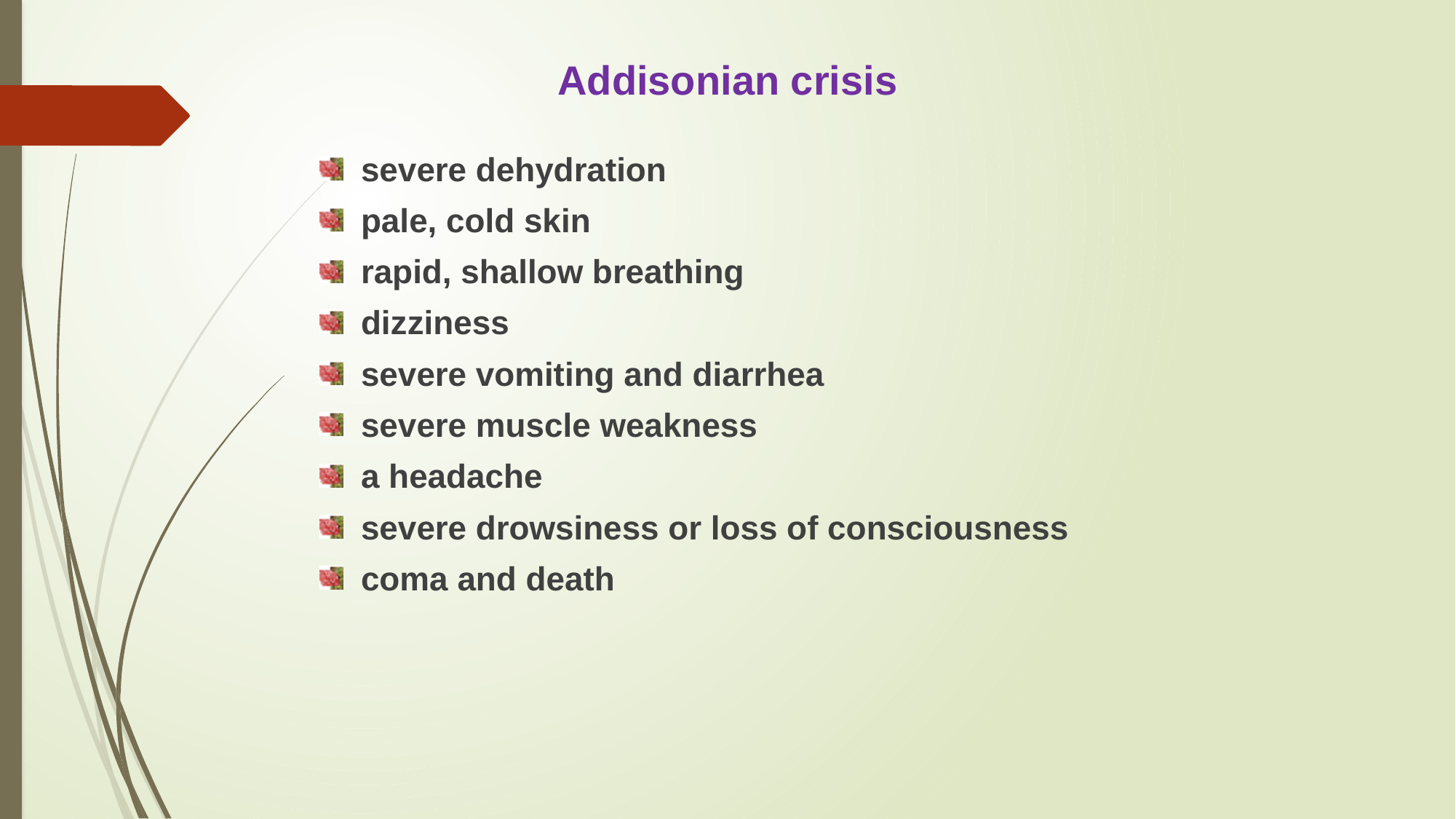

# Addisonian crisis
severe dehydration
pale, cold skin
rapid, shallow breathing
dizziness
severe vomiting and diarrhea
severe muscle weakness
a headache
severe drowsiness or loss of consciousness
coma and death